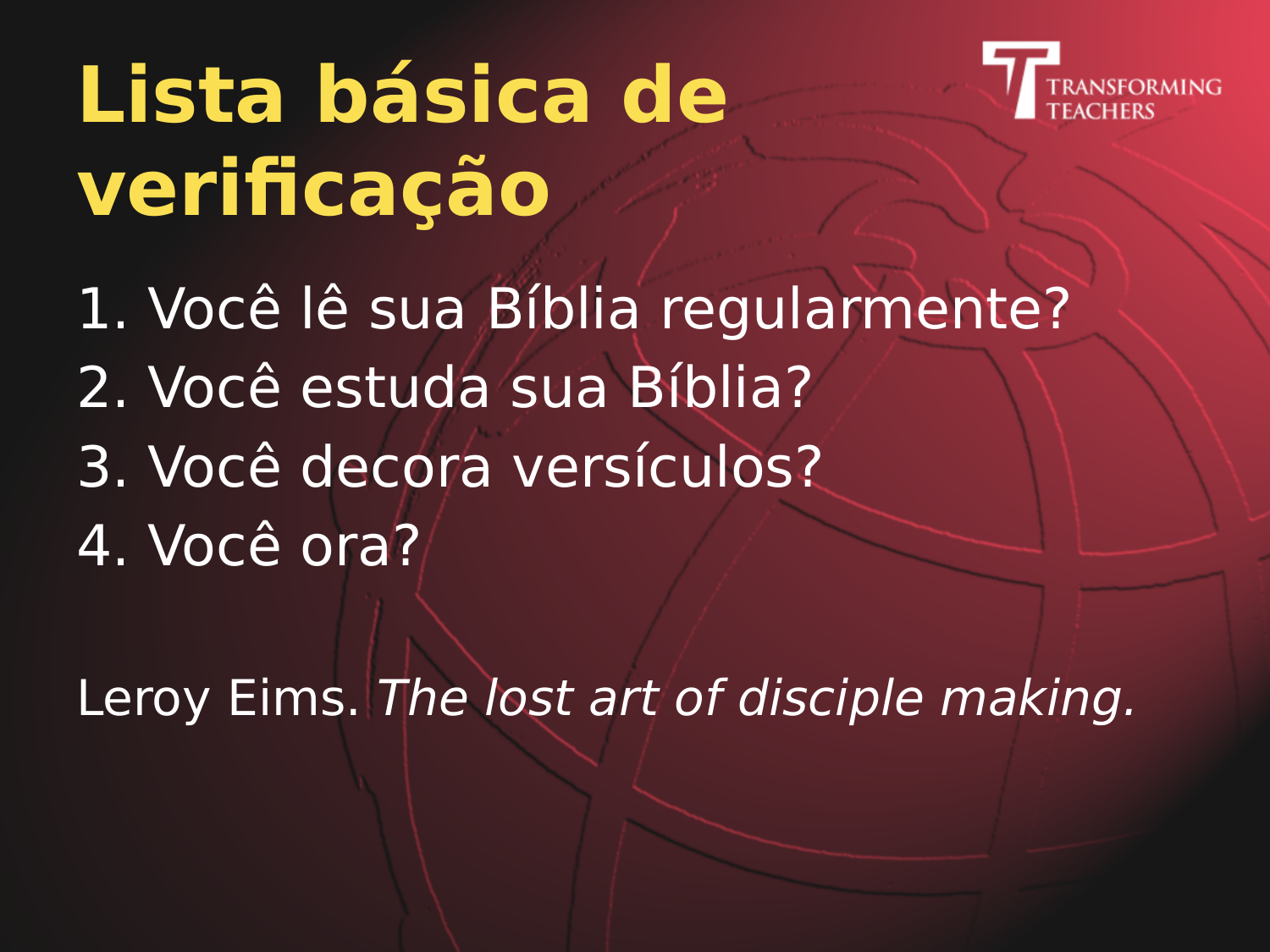

# Lista básica de verificação
Você lê sua Bíblia regularmente?
Você estuda sua Bíblia?
Você decora versículos?
Você ora?

Leroy Eims. The lost art of disciple making.